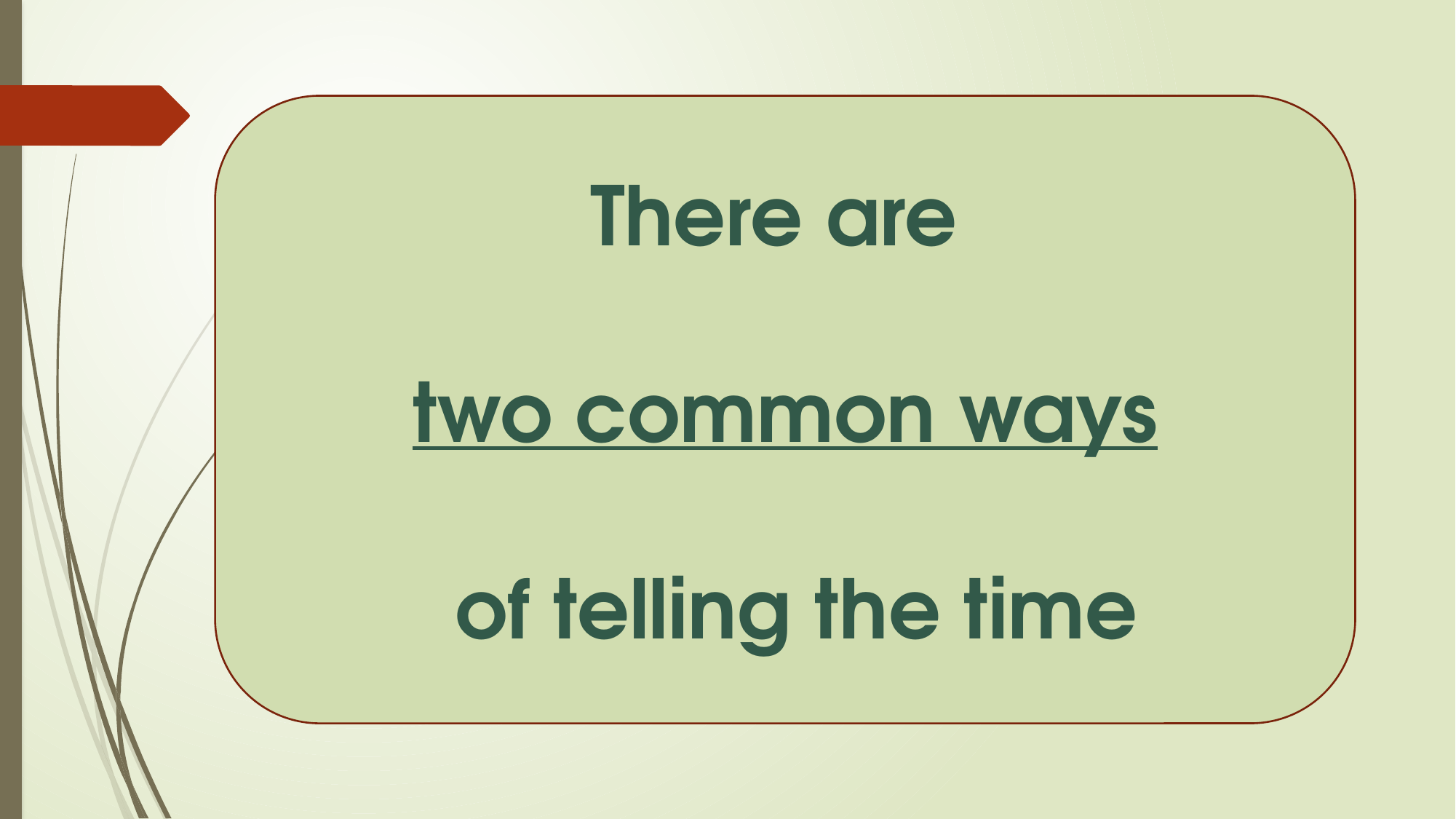

There are

two common ways

 of telling the time